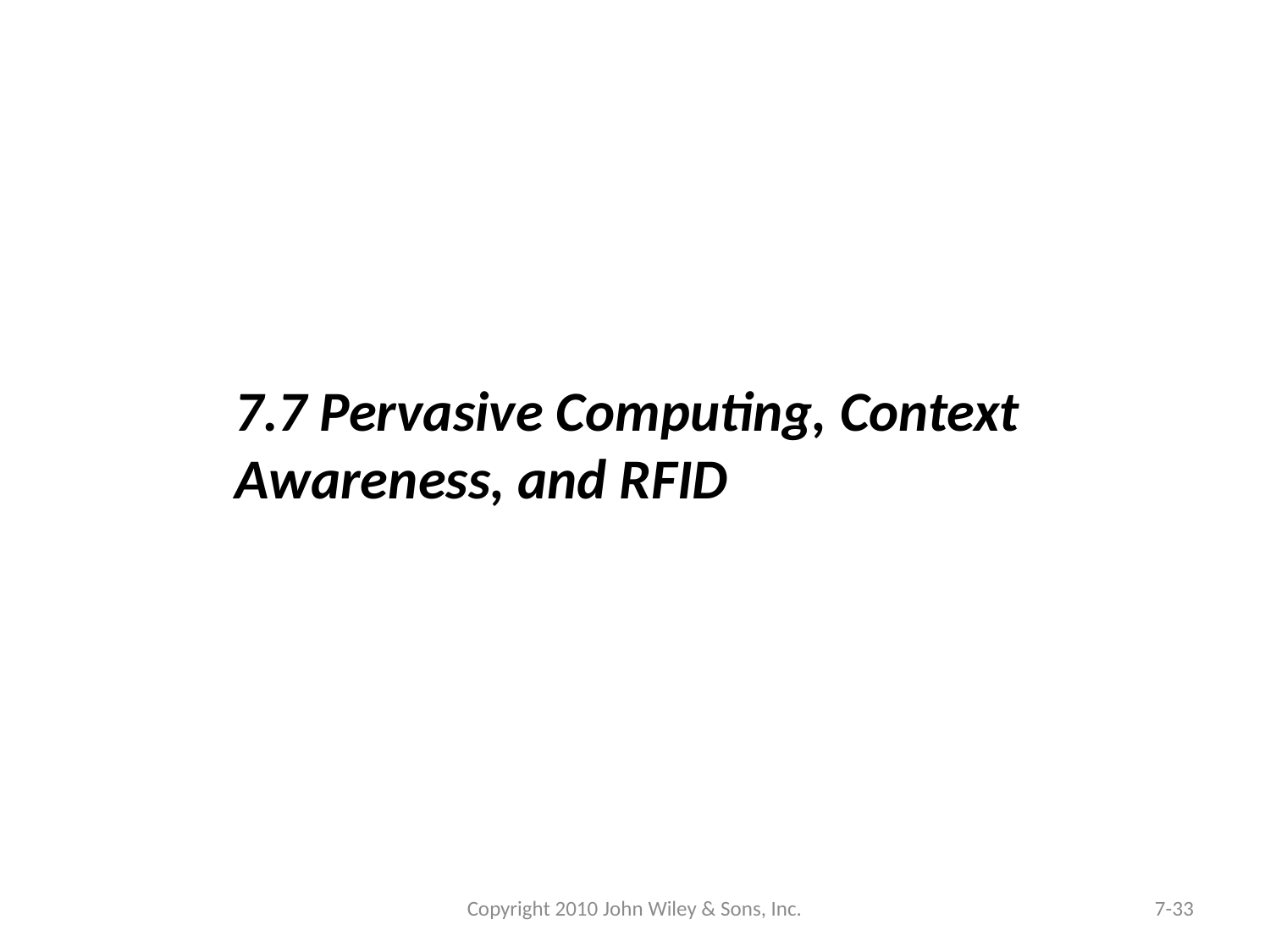

7.7 Pervasive Computing, Context Awareness, and RFID
Copyright 2010 John Wiley & Sons, Inc.
7-33